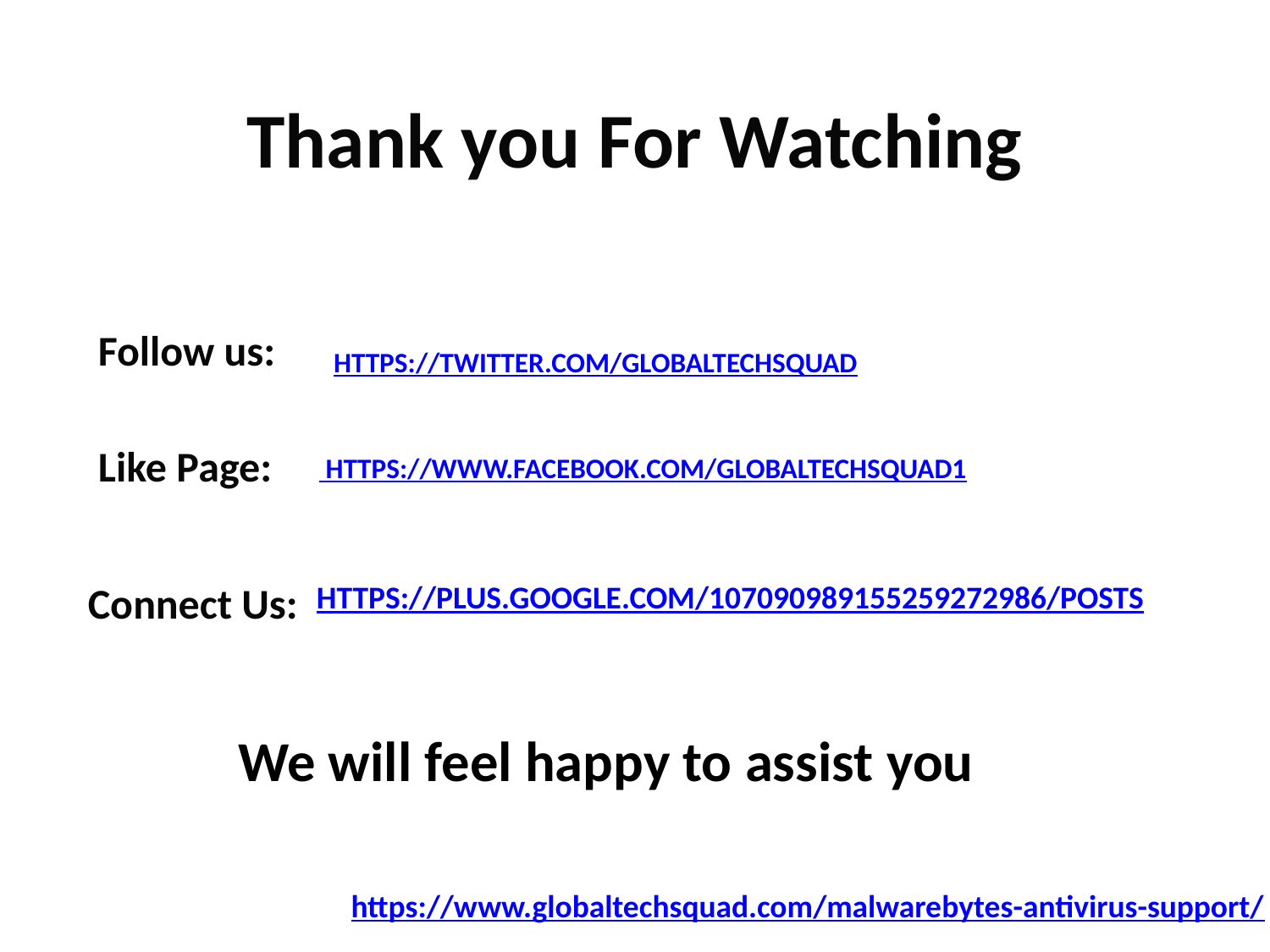

Thank you For Watching
Follow us:
https://twitter.com/globaltechsquad
Like Page:
 https://www.facebook.com/globaltechsquad1
Connect Us:
https://plus.google.com/107090989155259272986/posts
We will feel happy to assist you
https://www.globaltechsquad.com/malwarebytes-antivirus-support/